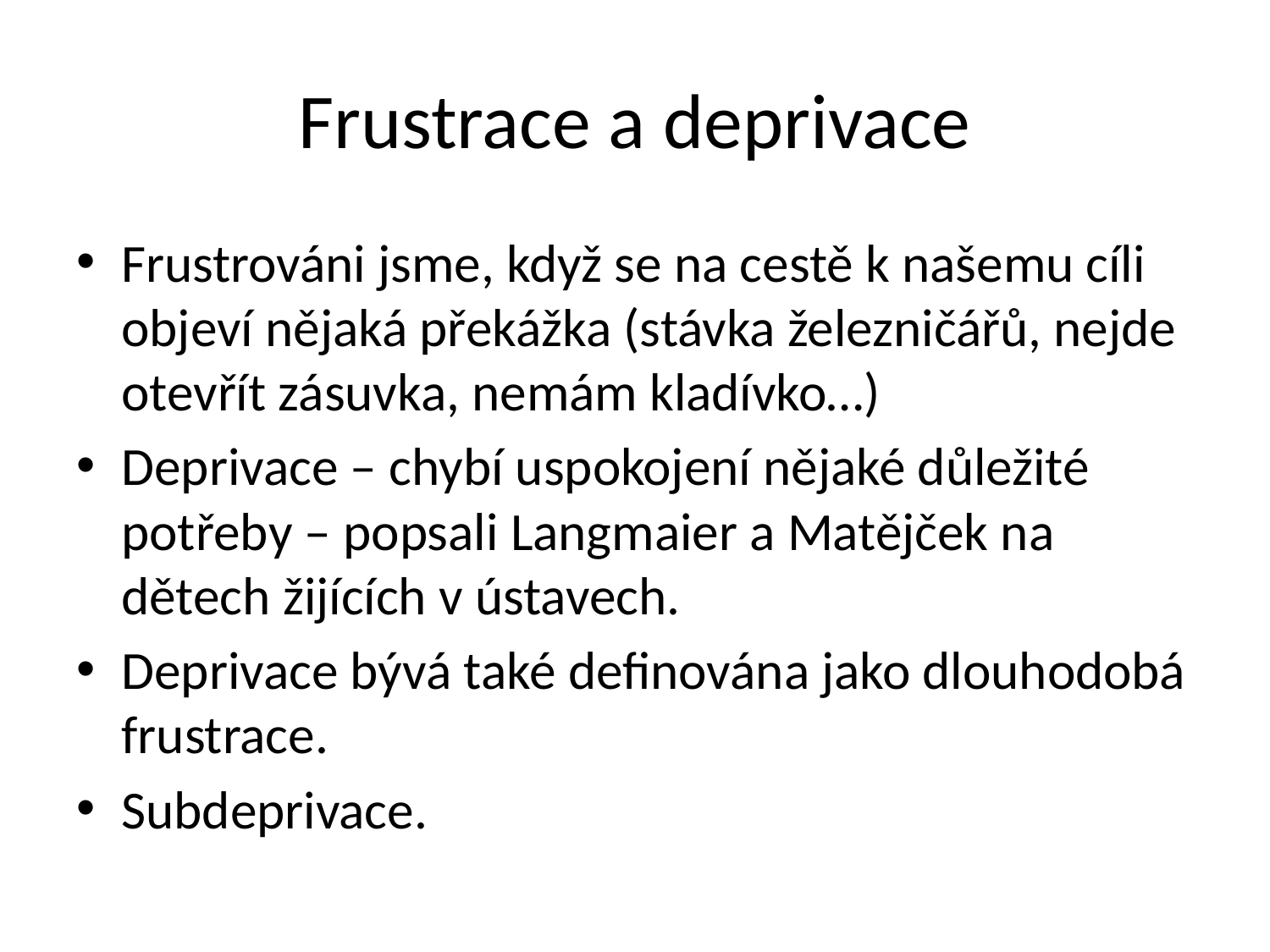

# Frustrace a deprivace
Frustrováni jsme, když se na cestě k našemu cíli objeví nějaká překážka (stávka železničářů, nejde otevřít zásuvka, nemám kladívko…)
Deprivace – chybí uspokojení nějaké důležité potřeby – popsali Langmaier a Matějček na dětech žijících v ústavech.
Deprivace bývá také definována jako dlouhodobá frustrace.
Subdeprivace.